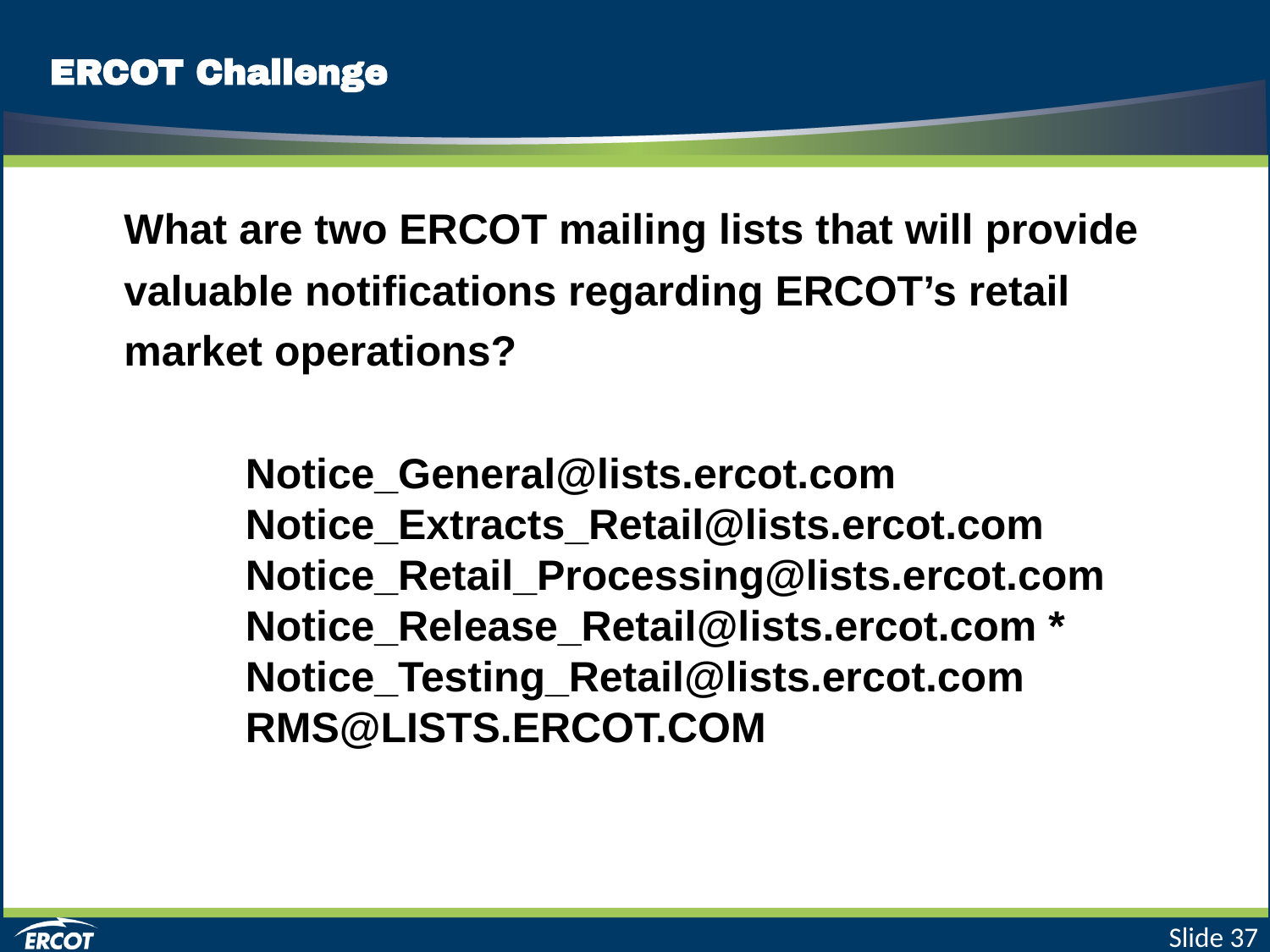

# ERCOT Challenge
What are two ERCOT mailing lists that will provide valuable notifications regarding ERCOT’s retail market operations?

Notice_General@lists.ercot.com
Notice_Extracts_Retail@lists.ercot.com
Notice_Retail_Processing@lists.ercot.com
Notice_Release_Retail@lists.ercot.com *
Notice_Testing_Retail@lists.ercot.com
RMS@LISTS.ERCOT.COM